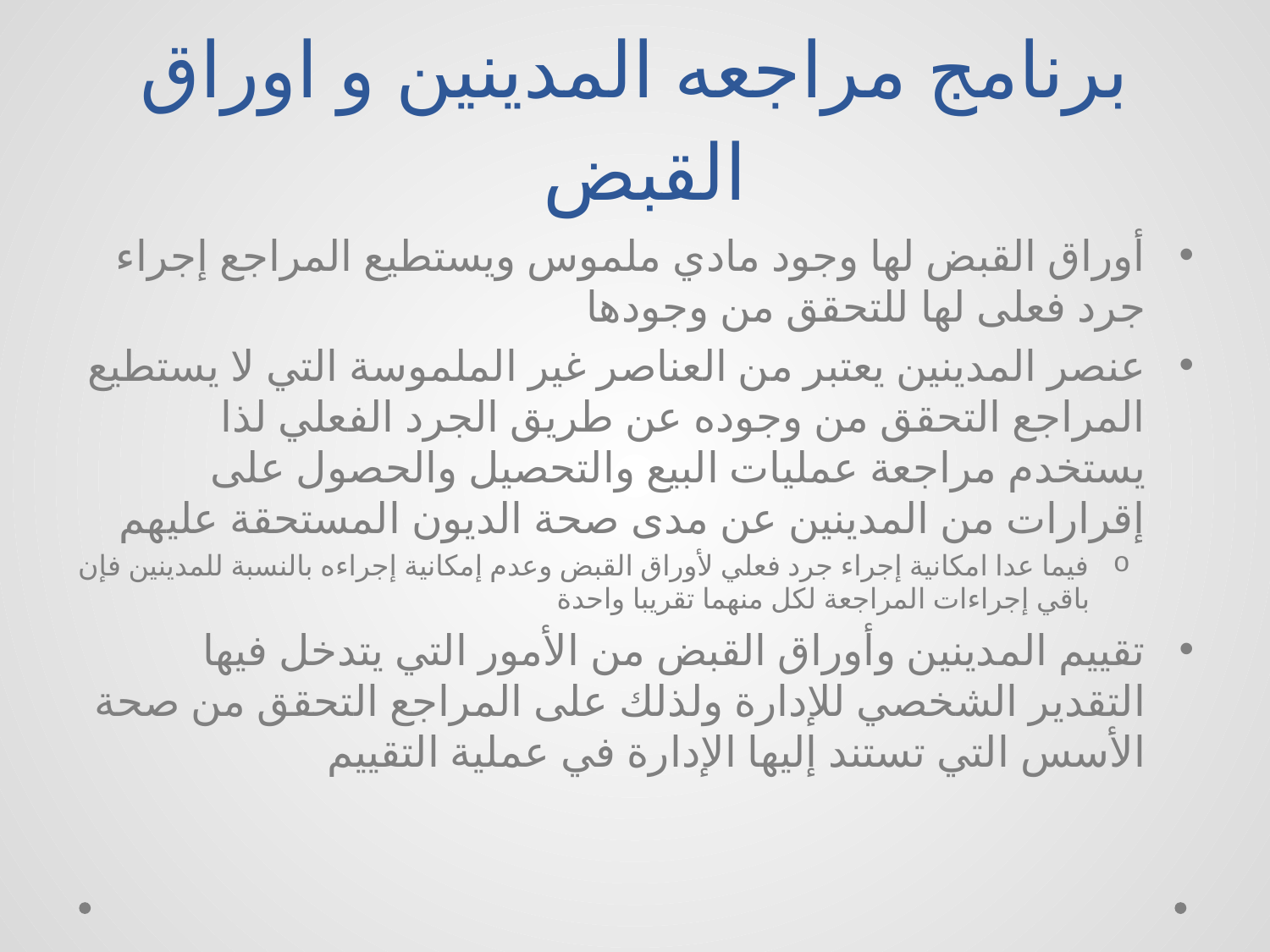

# برنامج مراجعه المدينين و اوراق القبض
أوراق القبض لها وجود مادي ملموس ويستطيع المراجع إجراء جرد فعلى لها للتحقق من وجودها
عنصر المدينين يعتبر من العناصر غير الملموسة التي لا يستطيع المراجع التحقق من وجوده عن طريق الجرد الفعلي لذا يستخدم مراجعة عمليات البيع والتحصيل والحصول على إقرارات من المدينين عن مدى صحة الديون المستحقة عليهم
فيما عدا امكانية إجراء جرد فعلي لأوراق القبض وعدم إمكانية إجراءه بالنسبة للمدينين فإن باقي إجراءات المراجعة لكل منهما تقريبا واحدة
تقييم المدينين وأوراق القبض من الأمور التي يتدخل فيها التقدير الشخصي للإدارة ولذلك على المراجع التحقق من صحة الأسس التي تستند إليها الإدارة في عملية التقييم